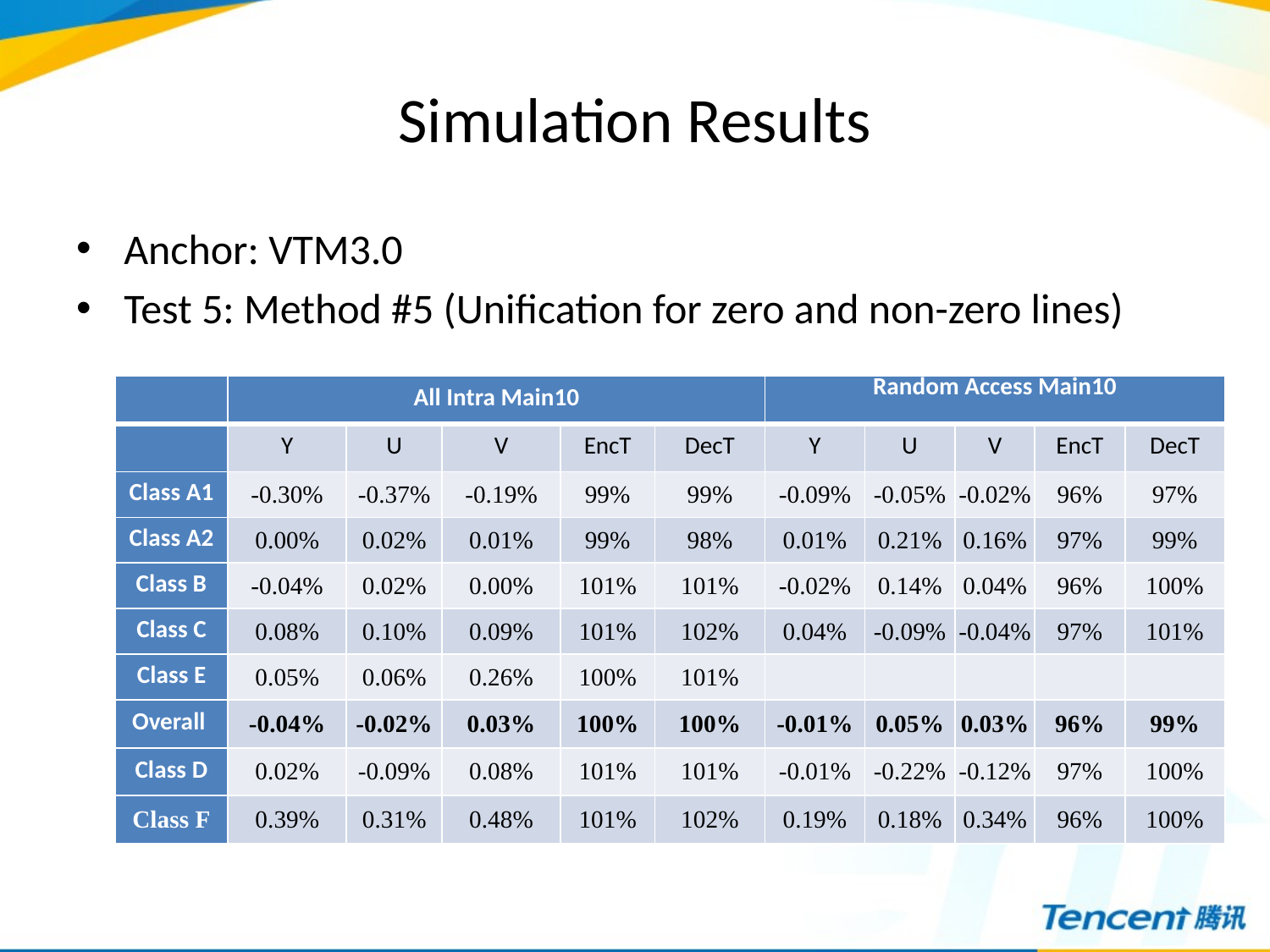

# Simulation Results
Anchor: VTM3.0
Test 5: Method #5 (Unification for zero and non-zero lines)

|  | All Intra Main10 |  |  |  |  | Random Access Main10 |  |  |  |  |
| --- | --- | --- | --- | --- | --- | --- | --- | --- | --- | --- |
|  | Y | U | V | EncT | DecT | Y | U | V | EncT | DecT |
| Class A1 | -0.30% | -0.37% | -0.19% | 99% | 99% | -0.09% | -0.05% | -0.02% | 96% | 97% |
| Class A2 | 0.00% | 0.02% | 0.01% | 99% | 98% | 0.01% | 0.21% | 0.16% | 97% | 99% |
| Class B | -0.04% | 0.02% | 0.00% | 101% | 101% | -0.02% | 0.14% | 0.04% | 96% | 100% |
| Class C | 0.08% | 0.10% | 0.09% | 101% | 102% | 0.04% | -0.09% | -0.04% | 97% | 101% |
| Class E | 0.05% | 0.06% | 0.26% | 100% | 101% |  |  |  |  |  |
| Overall | -0.04% | -0.02% | 0.03% | 100% | 100% | -0.01% | 0.05% | 0.03% | 96% | 99% |
| Class D | 0.02% | -0.09% | 0.08% | 101% | 101% | -0.01% | -0.22% | -0.12% | 97% | 100% |
| Class F | 0.39% | 0.31% | 0.48% | 101% | 102% | 0.19% | 0.18% | 0.34% | 96% | 100% |